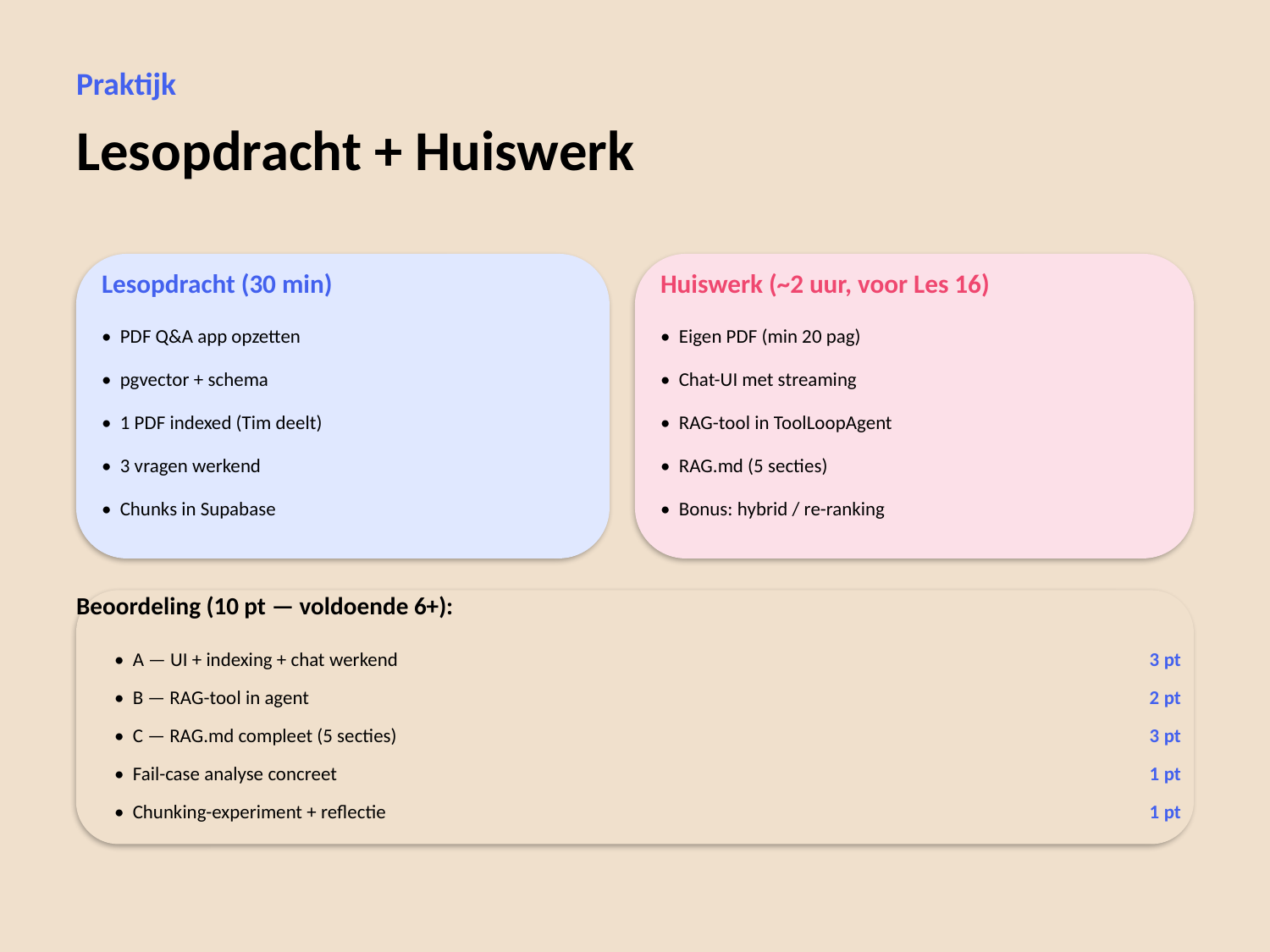

Praktijk
Lesopdracht + Huiswerk

Lesopdracht (30 min)
Huiswerk (~2 uur, voor Les 16)
•  PDF Q&A app opzetten
•  Eigen PDF (min 20 pag)
•  pgvector + schema
•  Chat-UI met streaming
•  1 PDF indexed (Tim deelt)
•  RAG-tool in ToolLoopAgent
•  3 vragen werkend
•  RAG.md (5 secties)
•  Chunks in Supabase
•  Bonus: hybrid / re-ranking

Beoordeling (10 pt — voldoende 6+):
•  A — UI + indexing + chat werkend
3 pt
•  B — RAG-tool in agent
2 pt
•  C — RAG.md compleet (5 secties)
3 pt
•  Fail-case analyse concreet
1 pt
•  Chunking-experiment + reflectie
1 pt